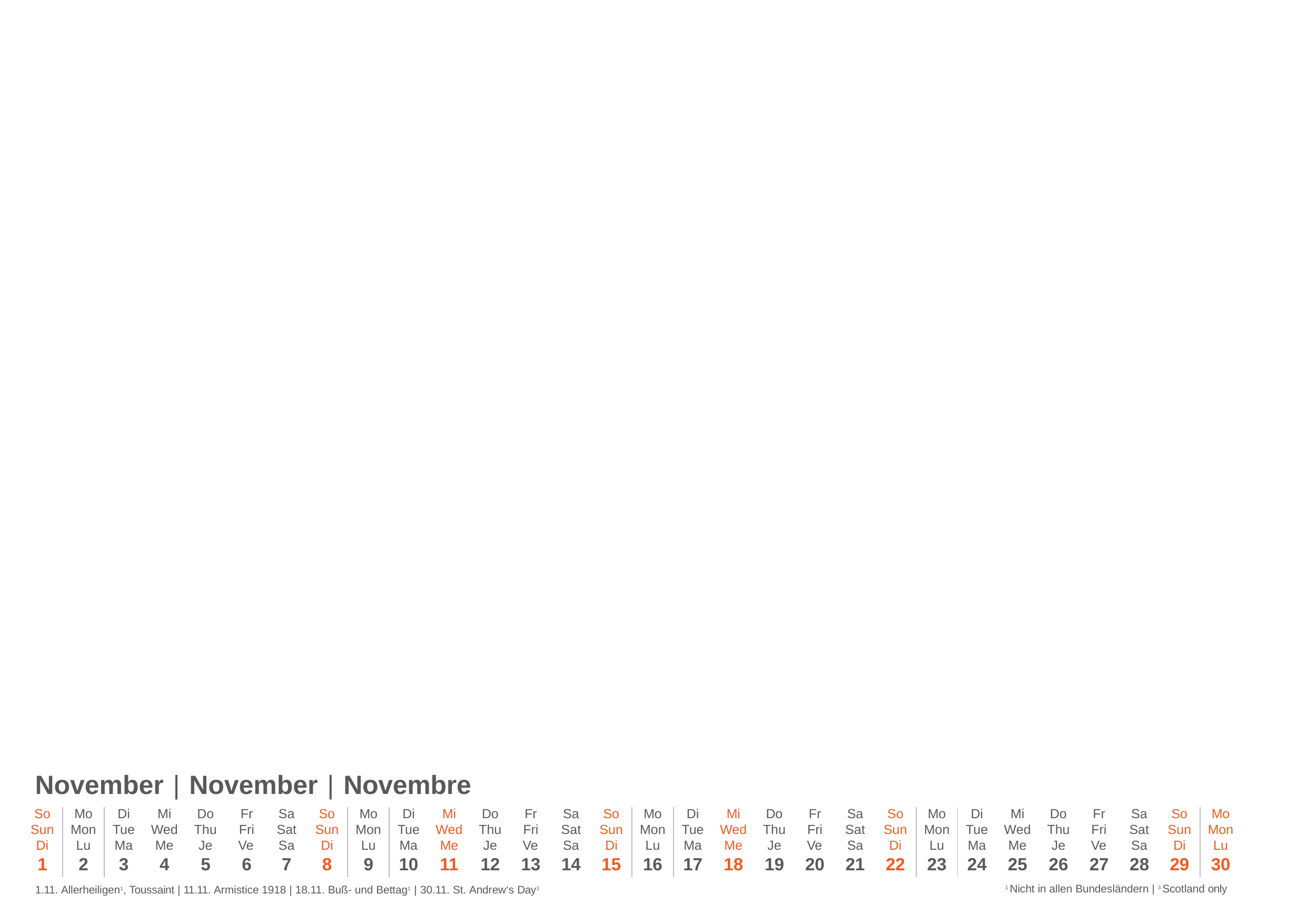

November | November | Novembre
| So | Mo | Di | Mi | Do | Fr | Sa | So | Mo | Di | Mi | Do | Fr | Sa | So | Mo | Di | Mi | Do | Fr | Sa | So | Mo | Di | Mi | Do | Fr | Sa | So | Mo |
| --- | --- | --- | --- | --- | --- | --- | --- | --- | --- | --- | --- | --- | --- | --- | --- | --- | --- | --- | --- | --- | --- | --- | --- | --- | --- | --- | --- | --- | --- |
| Sun | Mon | Tue | Wed | Thu | Fri | Sat | Sun | Mon | Tue | Wed | Thu | Fri | Sat | Sun | Mon | Tue | Wed | Thu | Fri | Sat | Sun | Mon | Tue | Wed | Thu | Fri | Sat | Sun | Mon |
| Di | Lu | Ma | Me | Je | Ve | Sa | Di | Lu | Ma | Me | Je | Ve | Sa | Di | Lu | Ma | Me | Je | Ve | Sa | Di | Lu | Ma | Me | Je | Ve | Sa | Di | Lu |
| 1 | 2 | 3 | 4 | 5 | 6 | 7 | 8 | 9 | 10 | 11 | 12 | 13 | 14 | 15 | 16 | 17 | 18 | 19 | 20 | 21 | 22 | 23 | 24 | 25 | 26 | 27 | 28 | 29 | 30 |
1 Nicht in allen Bundesländern | 3 Scotland only
1.11. Allerheiligen1, Toussaint | 11.11. Armistice 1918 | 18.11. Buß- und Bettag1 | 30.11. St. Andrew‘s Day3